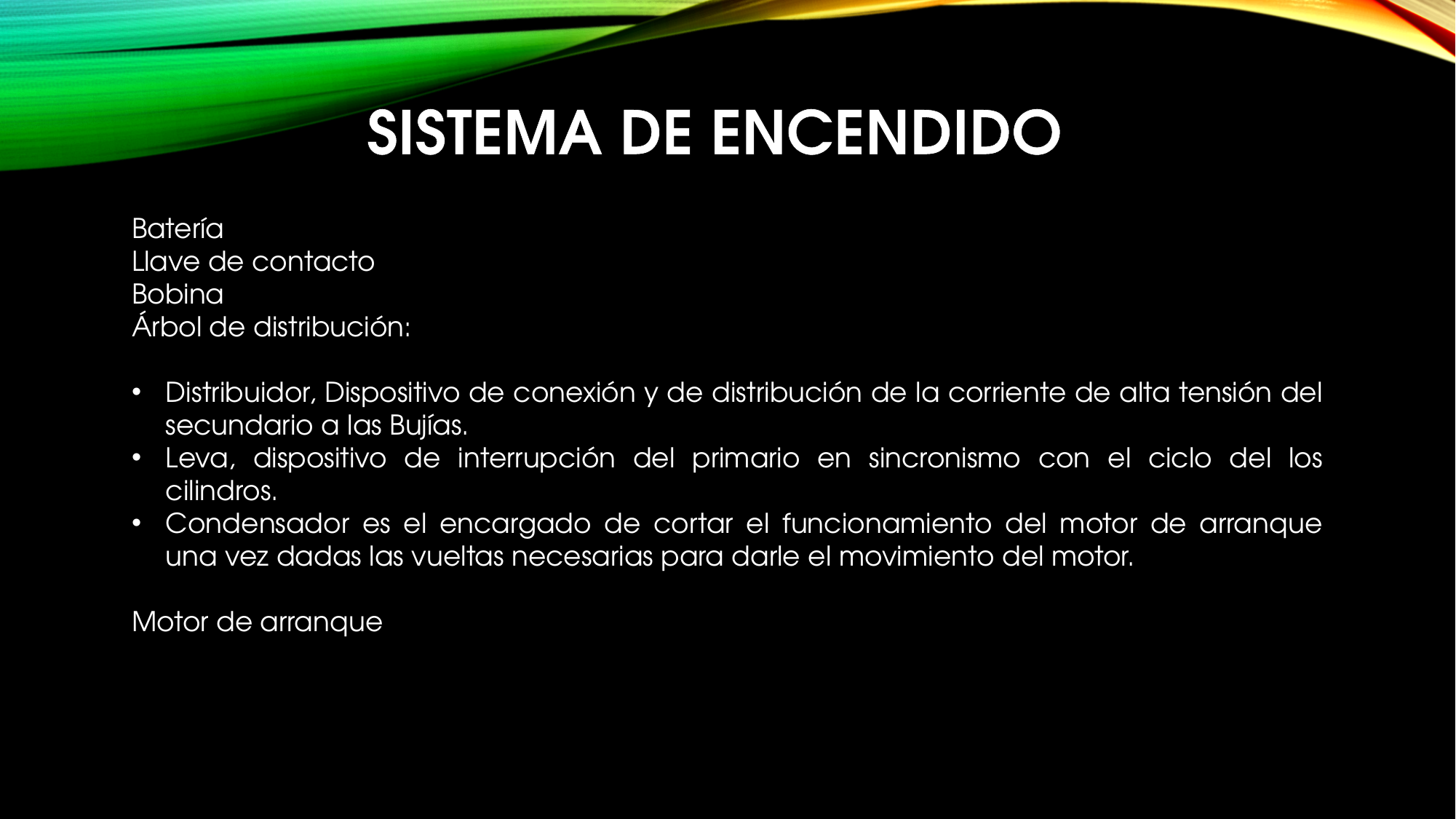

SISTEMA DE ENCENDIDO
Batería
Llave de contacto
Bobina
Árbol de distribución:

Distribuidor, Dispositivo de conexión y de distribución de la corriente de alta tensión del secundario a las Bujías.
Leva, dispositivo de interrupción del primario en sincronismo con el ciclo del los cilindros.
Condensador es el encargado de cortar el funcionamiento del motor de arranque una vez dadas las vueltas necesarias para darle el movimiento del motor.

Motor de arranque